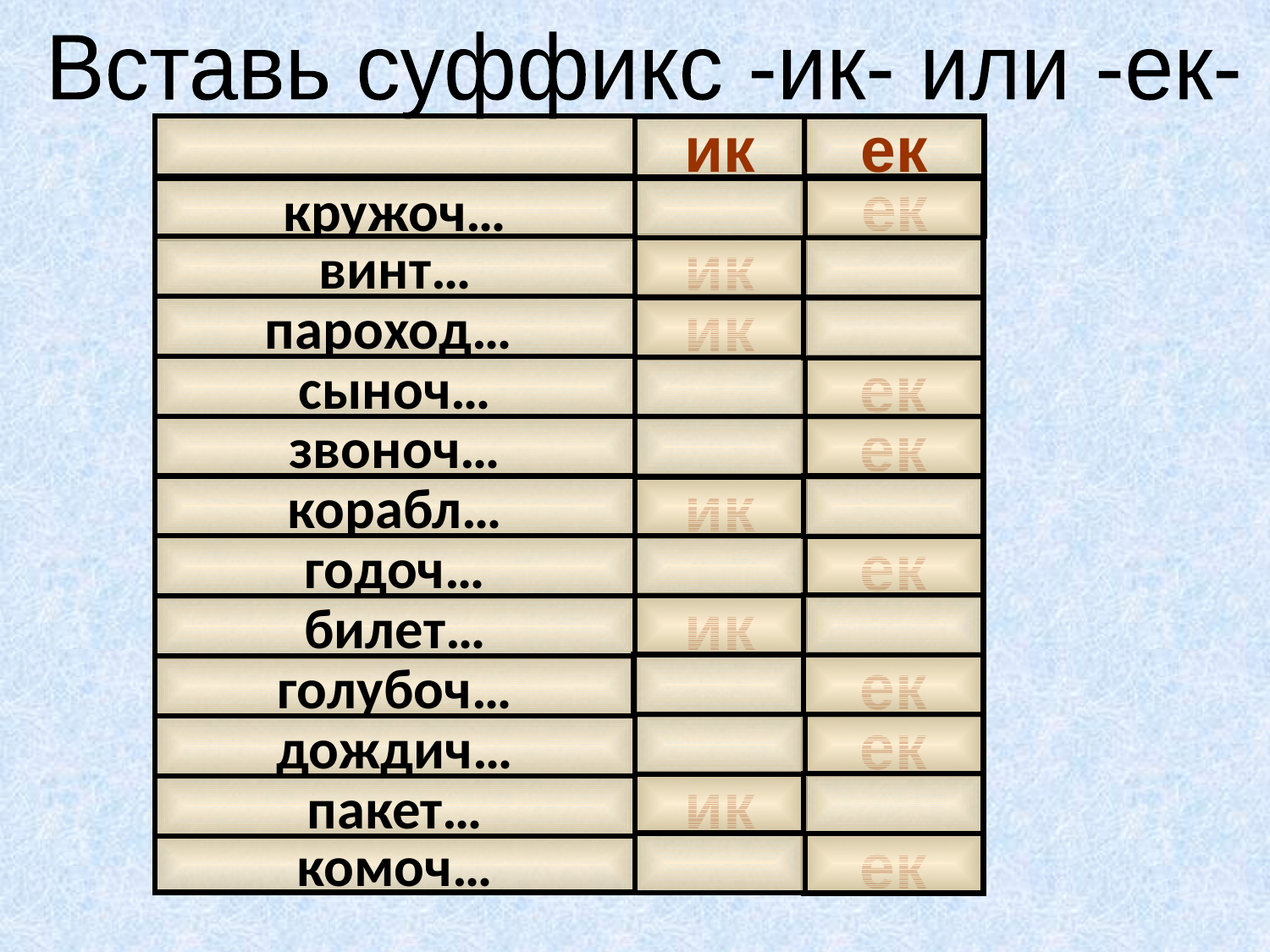

Вставь суффикс -ик- или -ек-

ик
ек
ек
кружоч…

винт…
ик

пароход…
ик

сыноч…

ек

звоноч…

ек

корабл…
ик

ек

годоч…
ик

билет…

ек

голубоч…

ек

дождич…
ик

пакет…

ек

комоч…